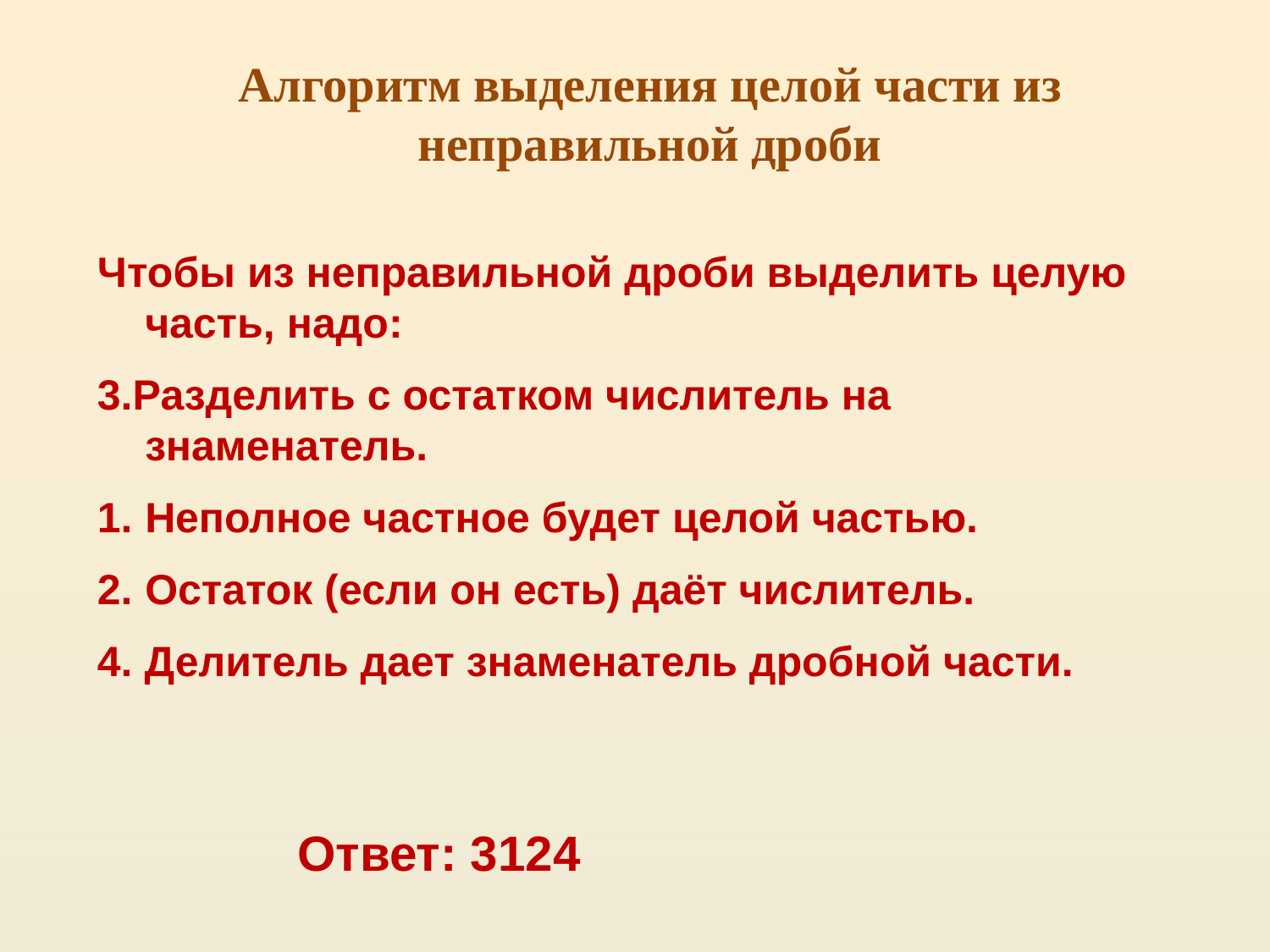

Алгоритм выделения целой части из неправильной дроби
Чтобы из неправильной дроби выделить целую часть, надо:
3.Разделить с остатком числитель на знаменатель.
Неполное частное будет целой частью.
Остаток (если он есть) даёт числитель.
4. Делитель дает знаменатель дробной части.
Ответ: 3124